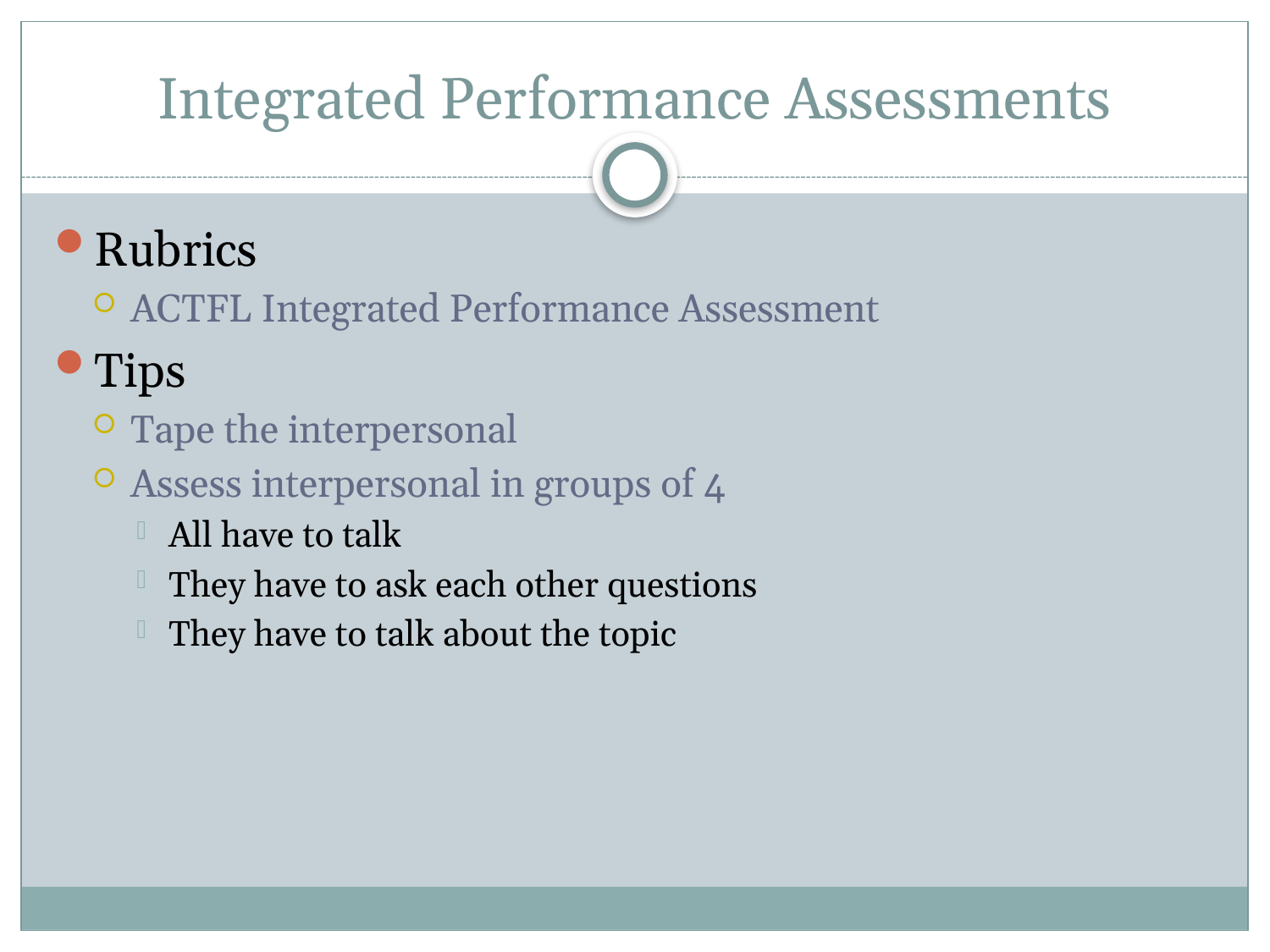

# Integrated Performance Assessments
Rubrics
ACTFL Integrated Performance Assessment
Tips
Tape the interpersonal
Assess interpersonal in groups of 4
All have to talk
They have to ask each other questions
They have to talk about the topic